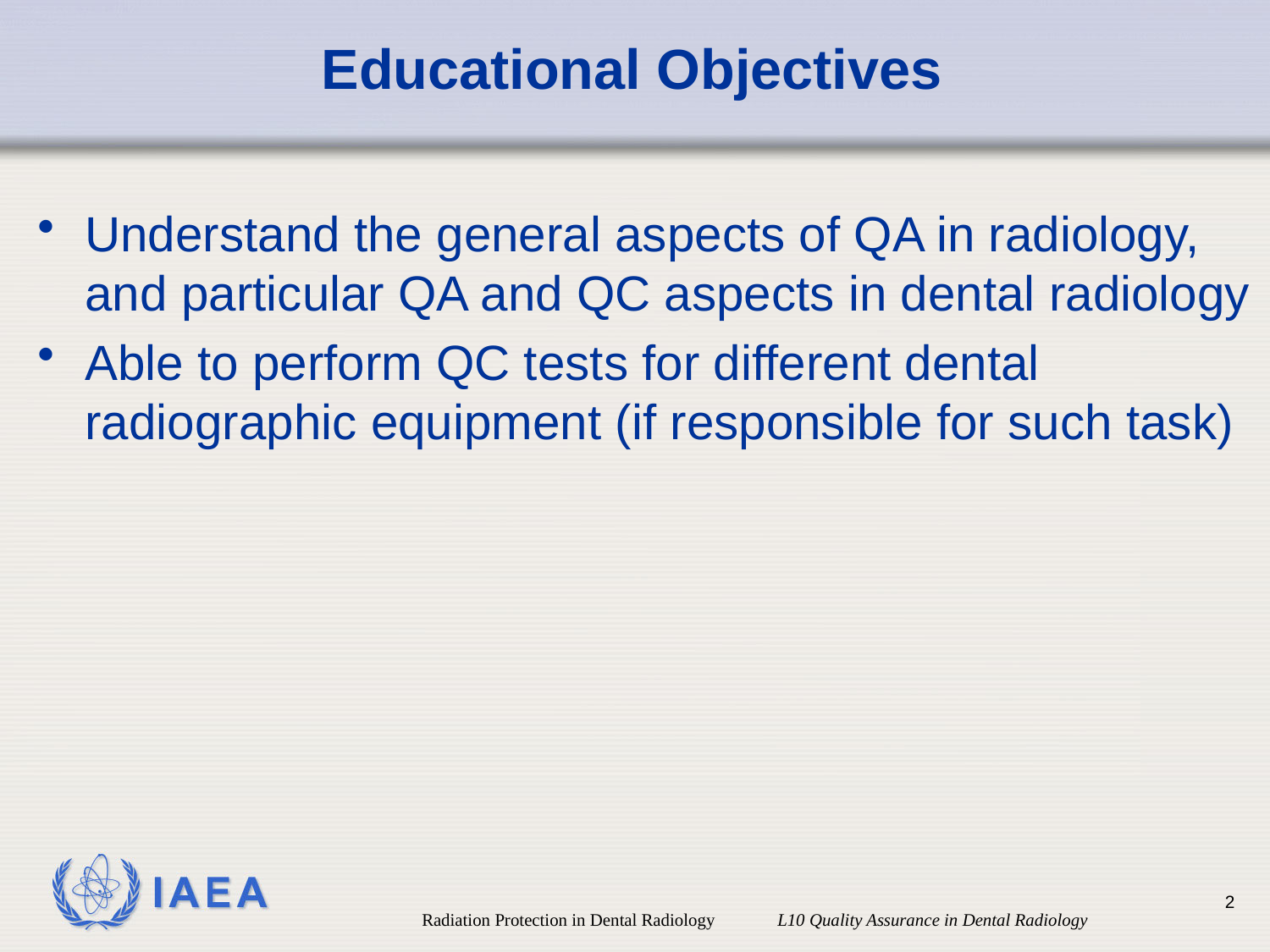

# Educational Objectives
Understand the general aspects of QA in radiology, and particular QA and QC aspects in dental radiology
Able to perform QC tests for different dental radiographic equipment (if responsible for such task)

2
Radiation Protection in Dental Radiology              L10 Quality Assurance in Dental Radiology